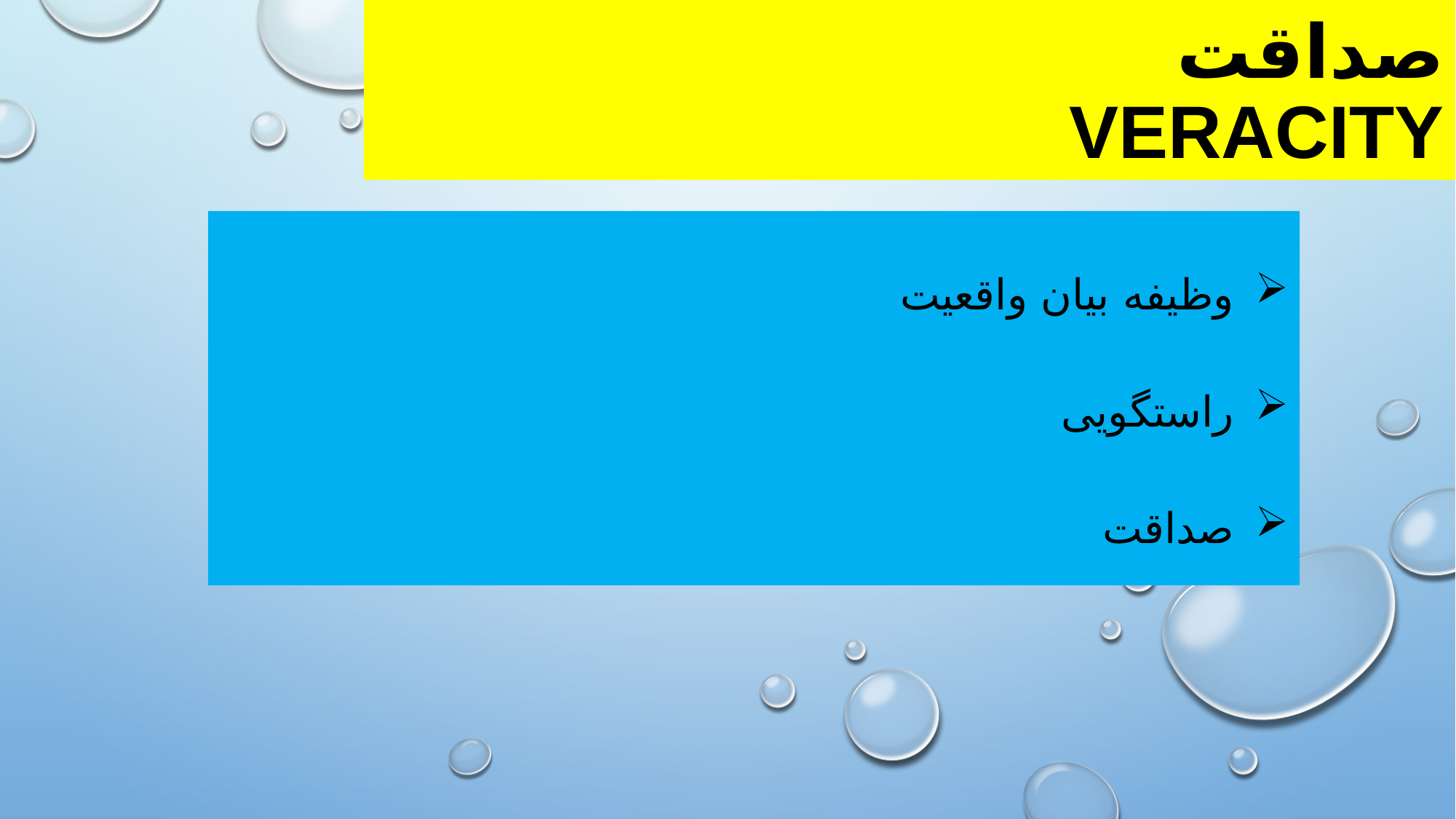

# صداقت Veracity
وظیفه بیان واقعیت
راستگویی
صداقت